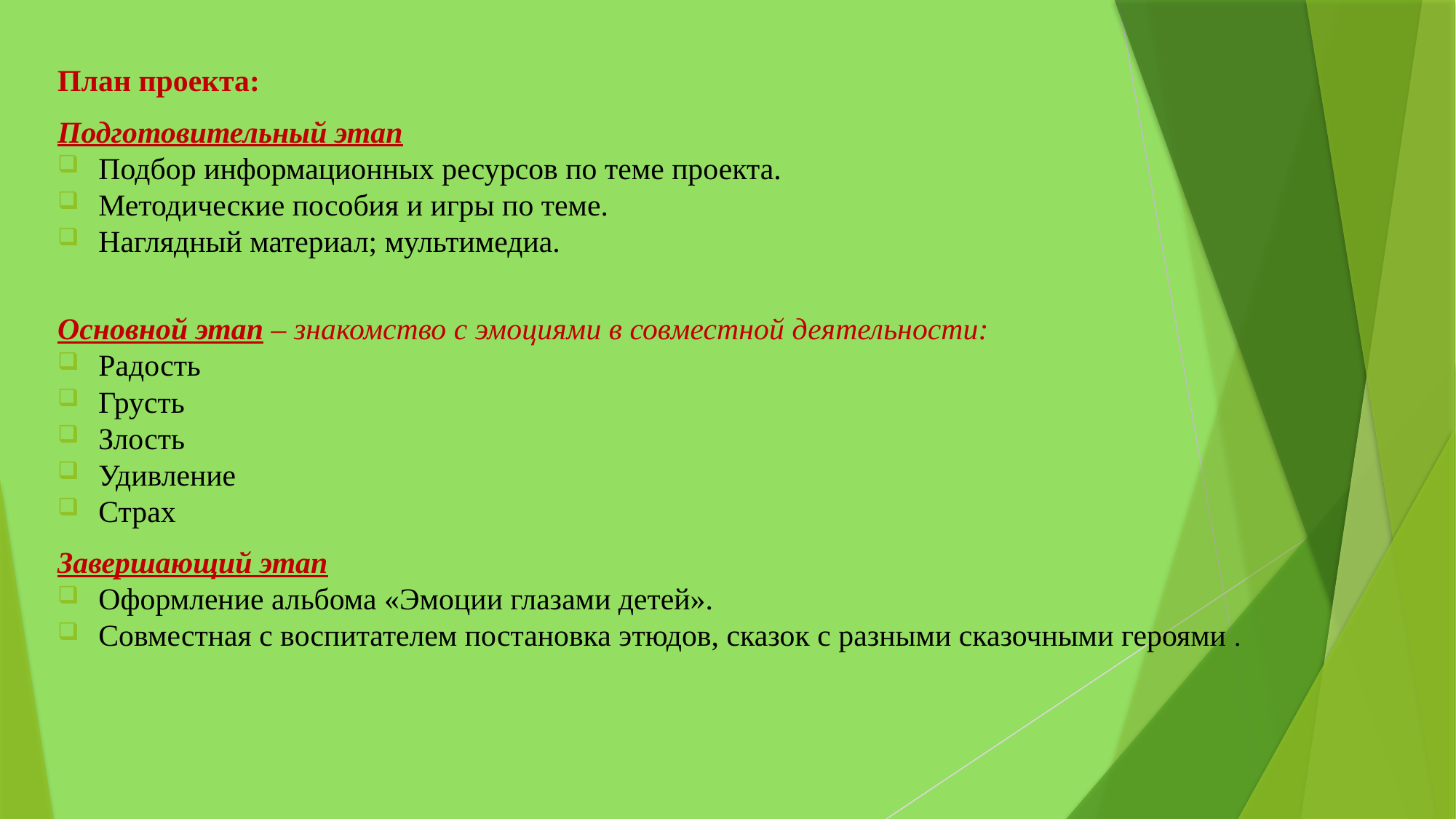

План проекта:
Подготовительный этап
Подбор информационных ресурсов по теме проекта.
Методические пособия и игры по теме.
Наглядный материал; мультимедиа.

Основной этап – знакомство с эмоциями в совместной деятельности:
Радость
Грусть
Злость
Удивление
Страх
Завершающий этап
Оформление альбома «Эмоции глазами детей».
Совместная с воспитателем постановка этюдов, сказок с разными сказочными героями .